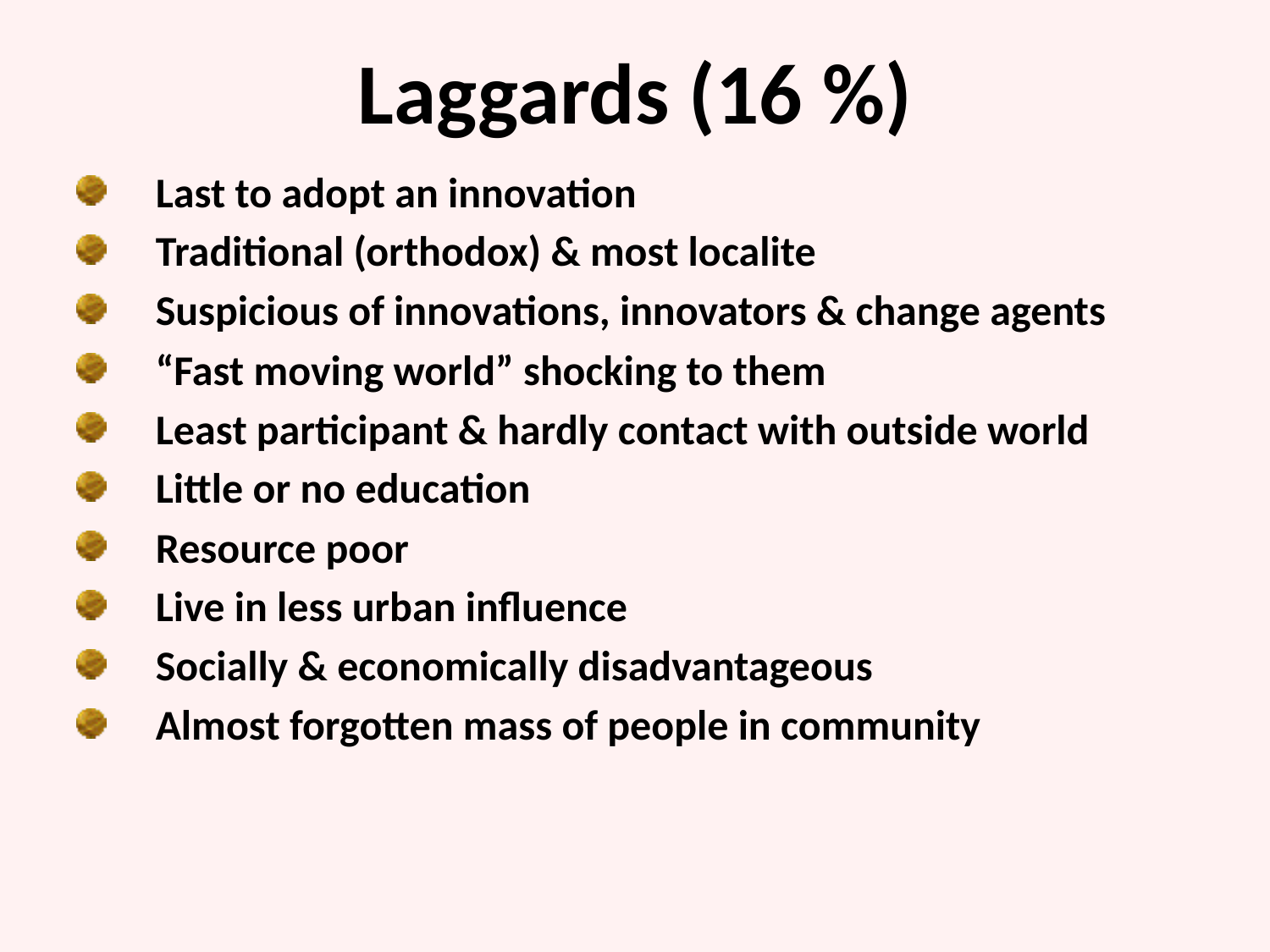

# Laggards (16 %)
Last to adopt an innovation
Traditional (orthodox) & most localite
Suspicious of innovations, innovators & change agents
“Fast moving world” shocking to them
Least participant & hardly contact with outside world
Little or no education
Resource poor
Live in less urban influence
Socially & economically disadvantageous
Almost forgotten mass of people in community